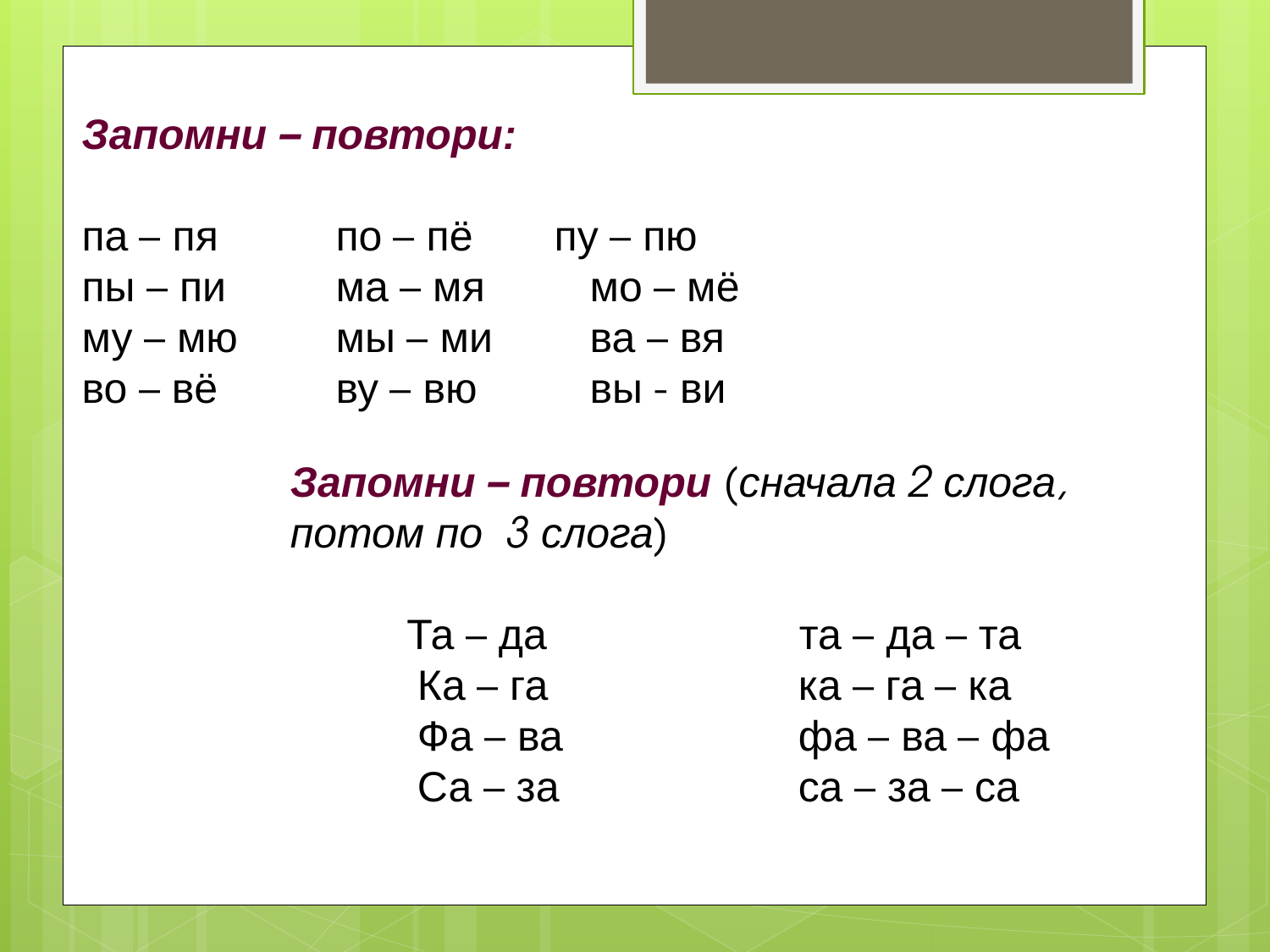

Запомни – повтори:

па – пя	по – пё       пу – пю
пы – пи	ма – мя 	мо – мё
му – мю	мы – ми	ва – вя
во – вё 	ву – вю	вы - ви
Запомни – повтори (сначала 2 слога, потом по  3 слога)

          Та – да	           та – да – та
	Ка – га		ка – га – ка
	Фа – ва		фа – ва – фа
	Са – за          	са – за – са